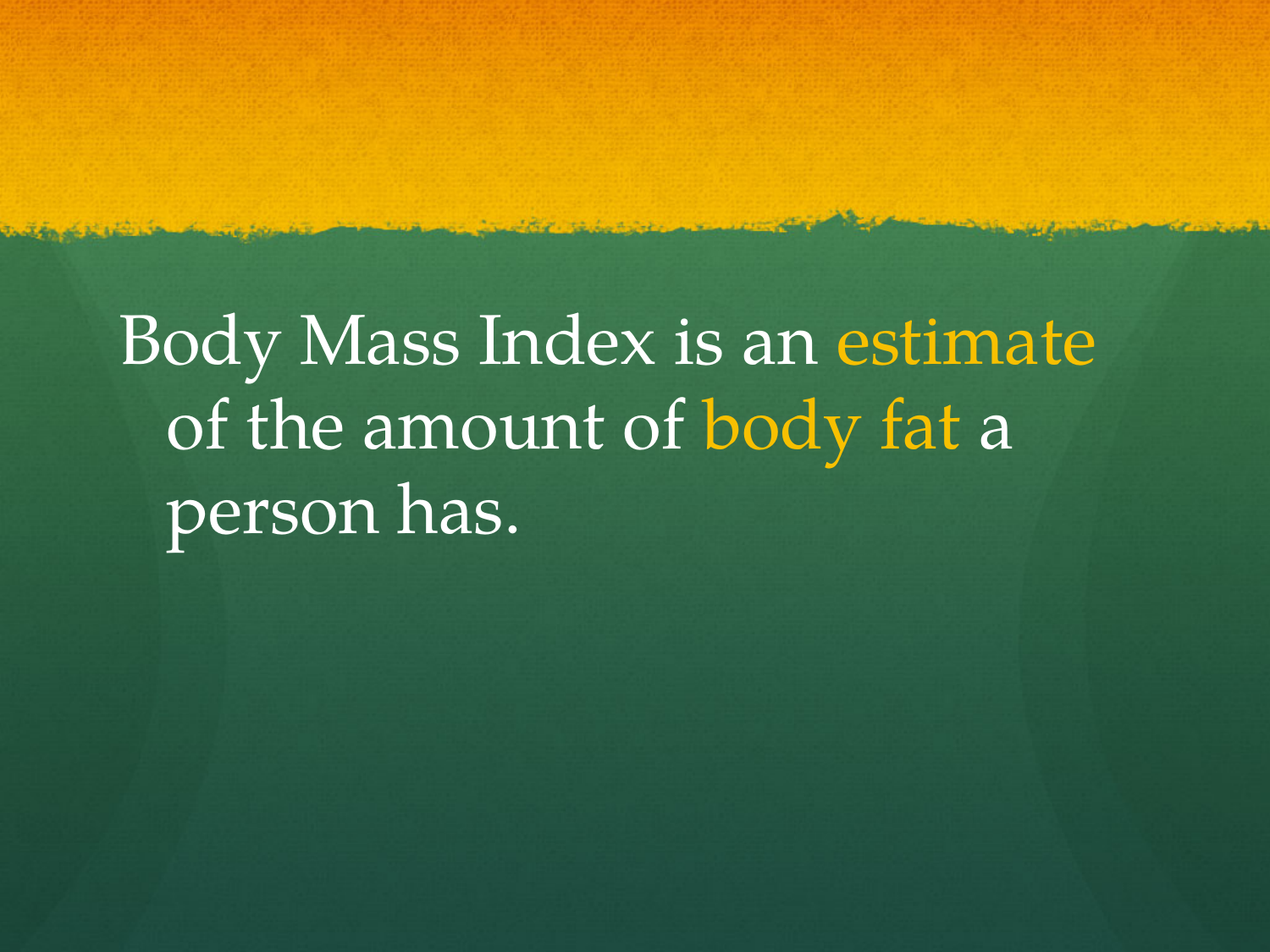

#
Body Mass Index is an estimate of the amount of body fat a person has.